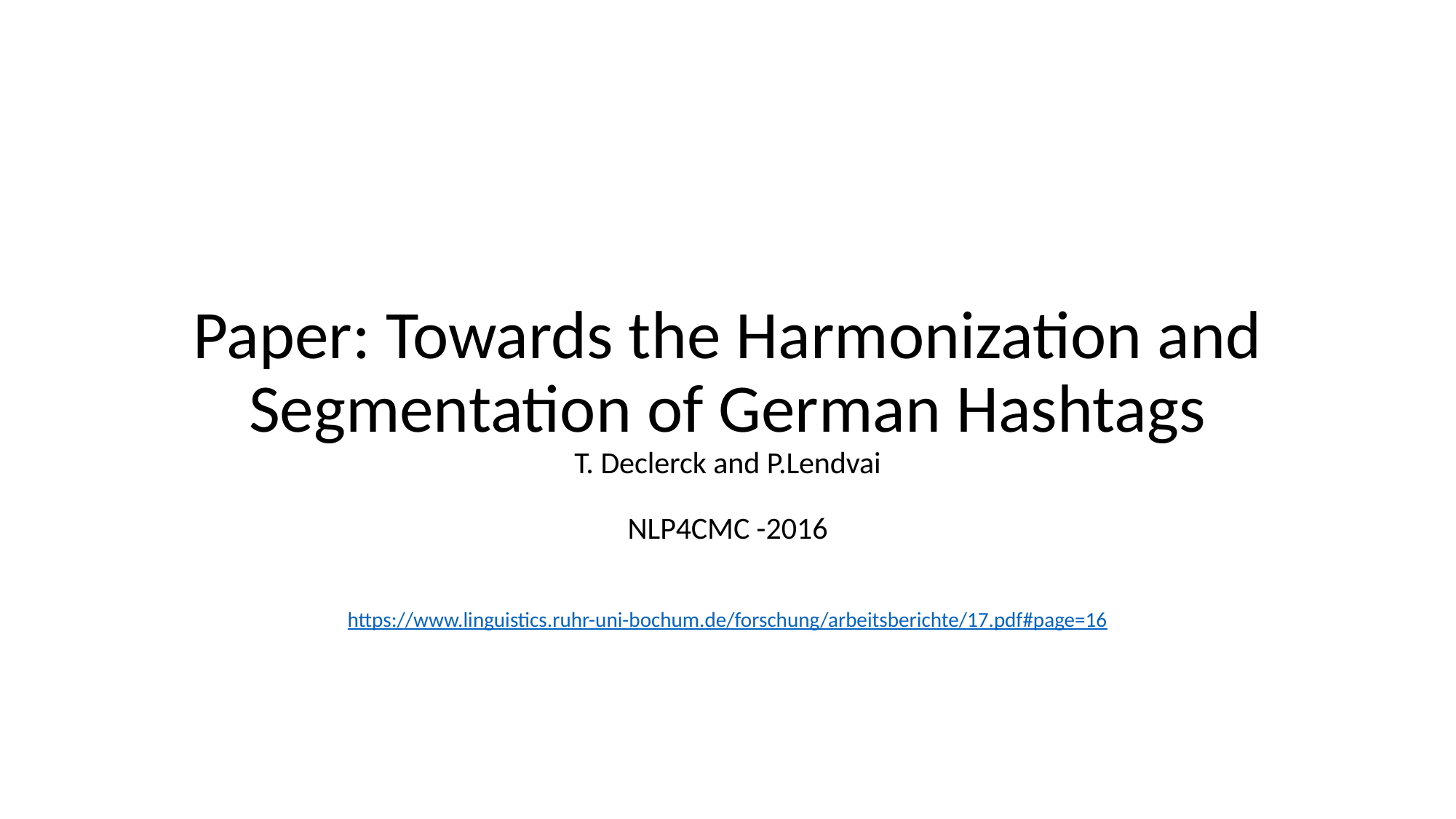

# Paper: Towards the Harmonization and Segmentation of German Hashtags T. Declerck and P.Lendvai NLP4CMC -2016
https://www.linguistics.ruhr-uni-bochum.de/forschung/arbeitsberichte/17.pdf#page=16